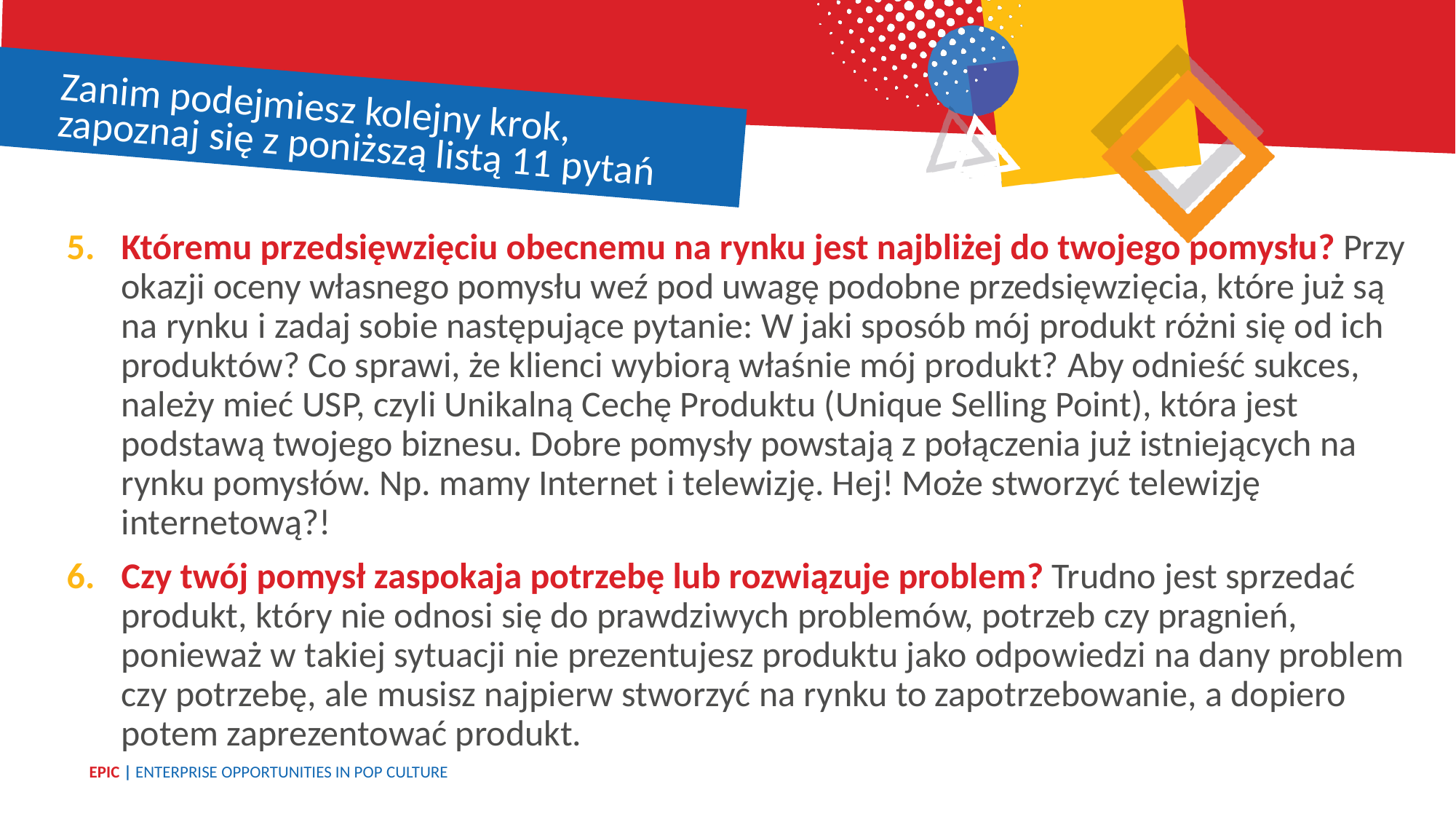

Zanim podejmiesz kolejny krok, zapoznaj się z poniższą listą 11 pytań
Któremu przedsięwzięciu obecnemu na rynku jest najbliżej do twojego pomysłu? Przy okazji oceny własnego pomysłu weź pod uwagę podobne przedsięwzięcia, które już są na rynku i zadaj sobie następujące pytanie: W jaki sposób mój produkt różni się od ich produktów? Co sprawi, że klienci wybiorą właśnie mój produkt? Aby odnieść sukces, należy mieć USP, czyli Unikalną Cechę Produktu (Unique Selling Point), która jest podstawą twojego biznesu. Dobre pomysły powstają z połączenia już istniejących na rynku pomysłów. Np. mamy Internet i telewizję. Hej! Może stworzyć telewizję internetową?!
Czy twój pomysł zaspokaja potrzebę lub rozwiązuje problem? Trudno jest sprzedać produkt, który nie odnosi się do prawdziwych problemów, potrzeb czy pragnień, ponieważ w takiej sytuacji nie prezentujesz produktu jako odpowiedzi na dany problem czy potrzebę, ale musisz najpierw stworzyć na rynku to zapotrzebowanie, a dopiero potem zaprezentować produkt.